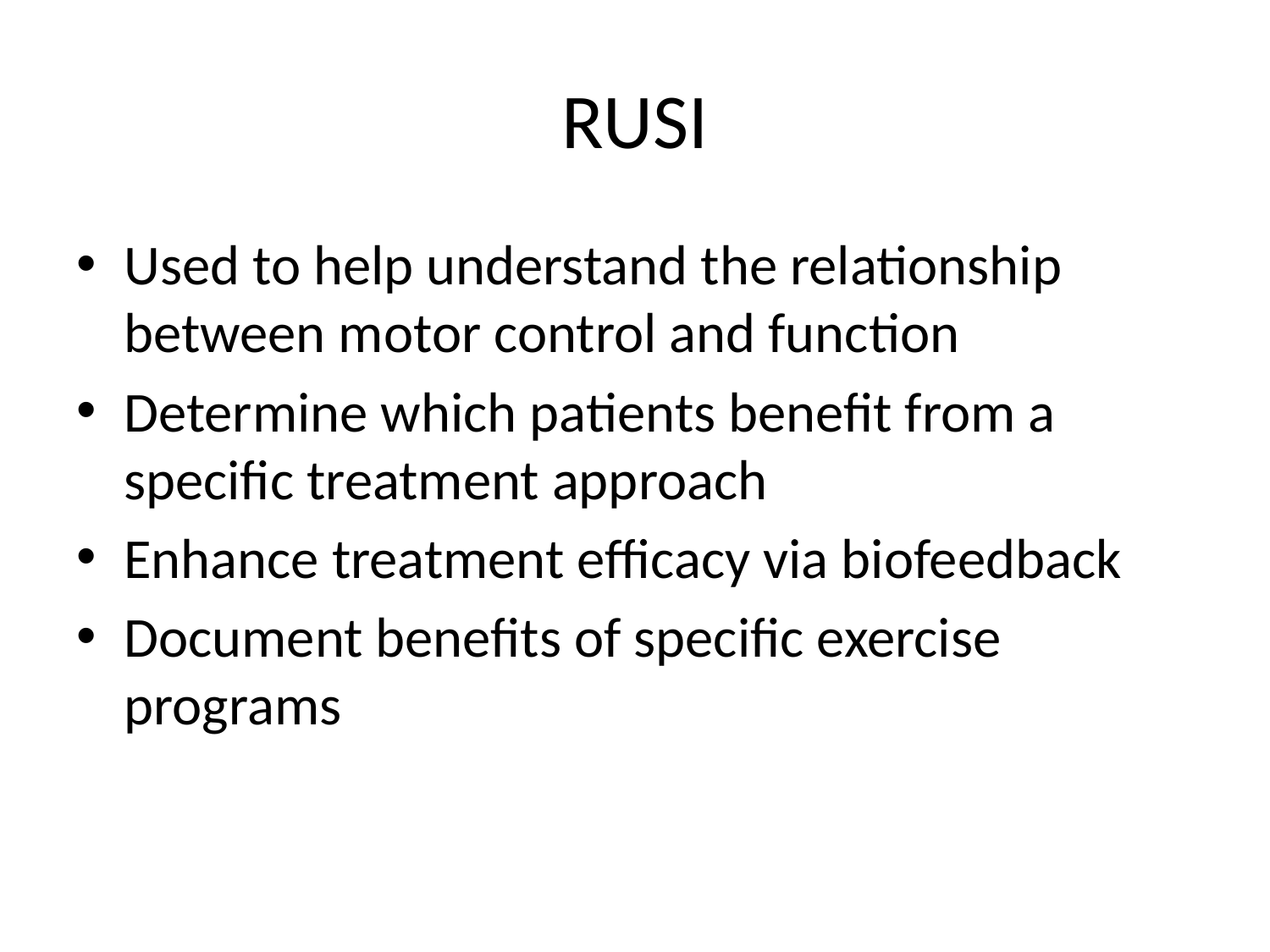

# RUSI
Used to help understand the relationship between motor control and function
Determine which patients benefit from a specific treatment approach
Enhance treatment efficacy via biofeedback
Document benefits of specific exercise programs